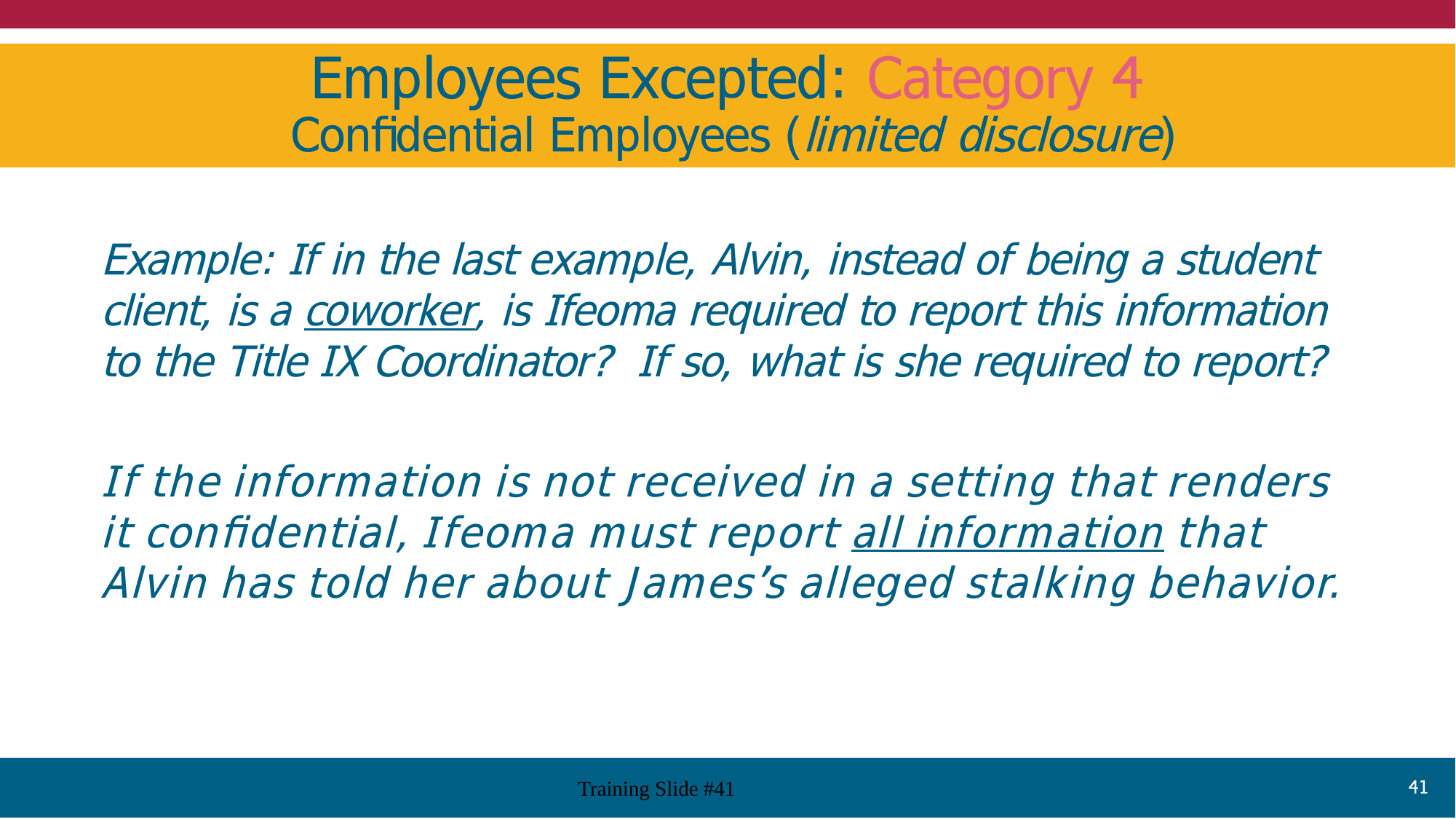

# Employees Excepted: Category 4 Confidential Employees (limited disclosure)
Example: If in the last example, Alvin, instead of being a student client, is a coworker, is Ifeoma required to report this information to the Title IX Coordinator?  If so, what is she required to report?

If the information is not received in a setting that renders it confidential, Ifeoma must report all information that Alvin has told her about James’s alleged stalking behavior.

41
Training Slide #41